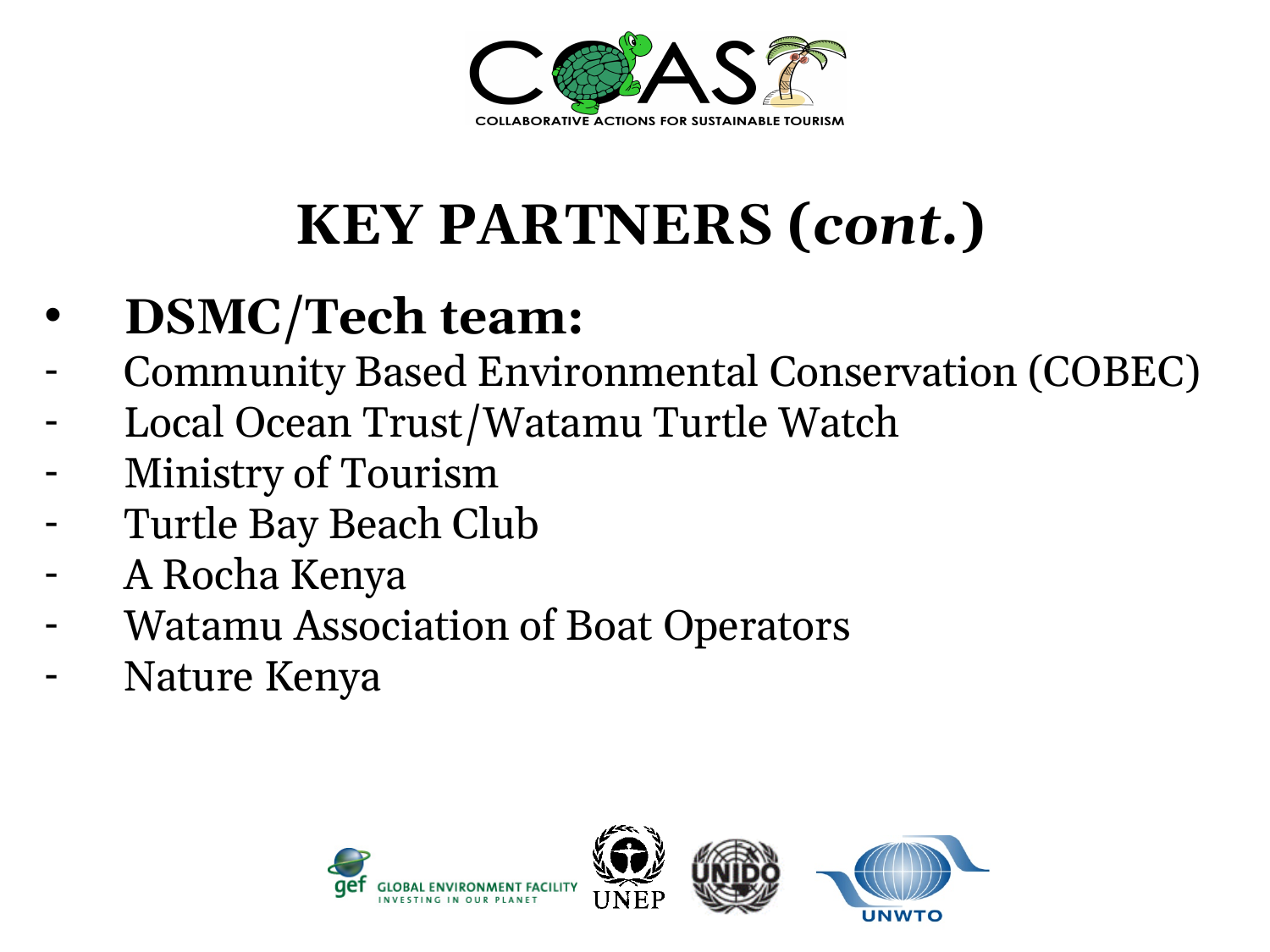

KEY PARTNERS (cont.)

DSMC/Tech team:
Community Based Environmental Conservation (COBEC)
Local Ocean Trust/Watamu Turtle Watch
Ministry of Tourism
Turtle Bay Beach Club
A Rocha Kenya
Watamu Association of Boat Operators
Nature Kenya

#